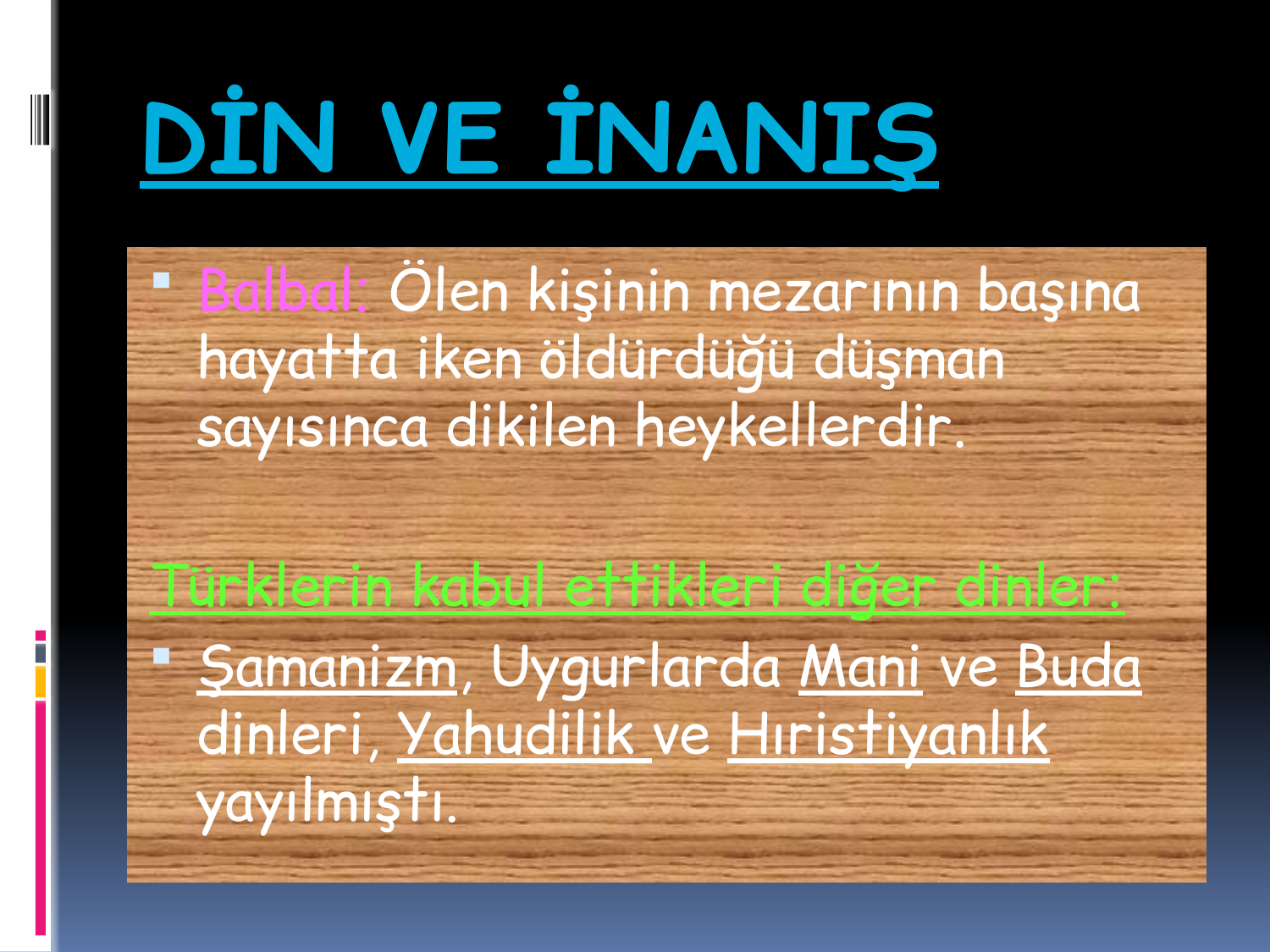

# DİN VE İNANIŞ
Balbal: Ölen kişinin mezarının başına hayatta iken öldürdüğü düşman sayısınca dikilen heykellerdir.

Türklerin kabul ettikleri diğer dinler:
Şamanizm, Uygurlarda Mani ve Buda dinleri, Yahudilik ve Hıristiyanlık yayılmıştı.